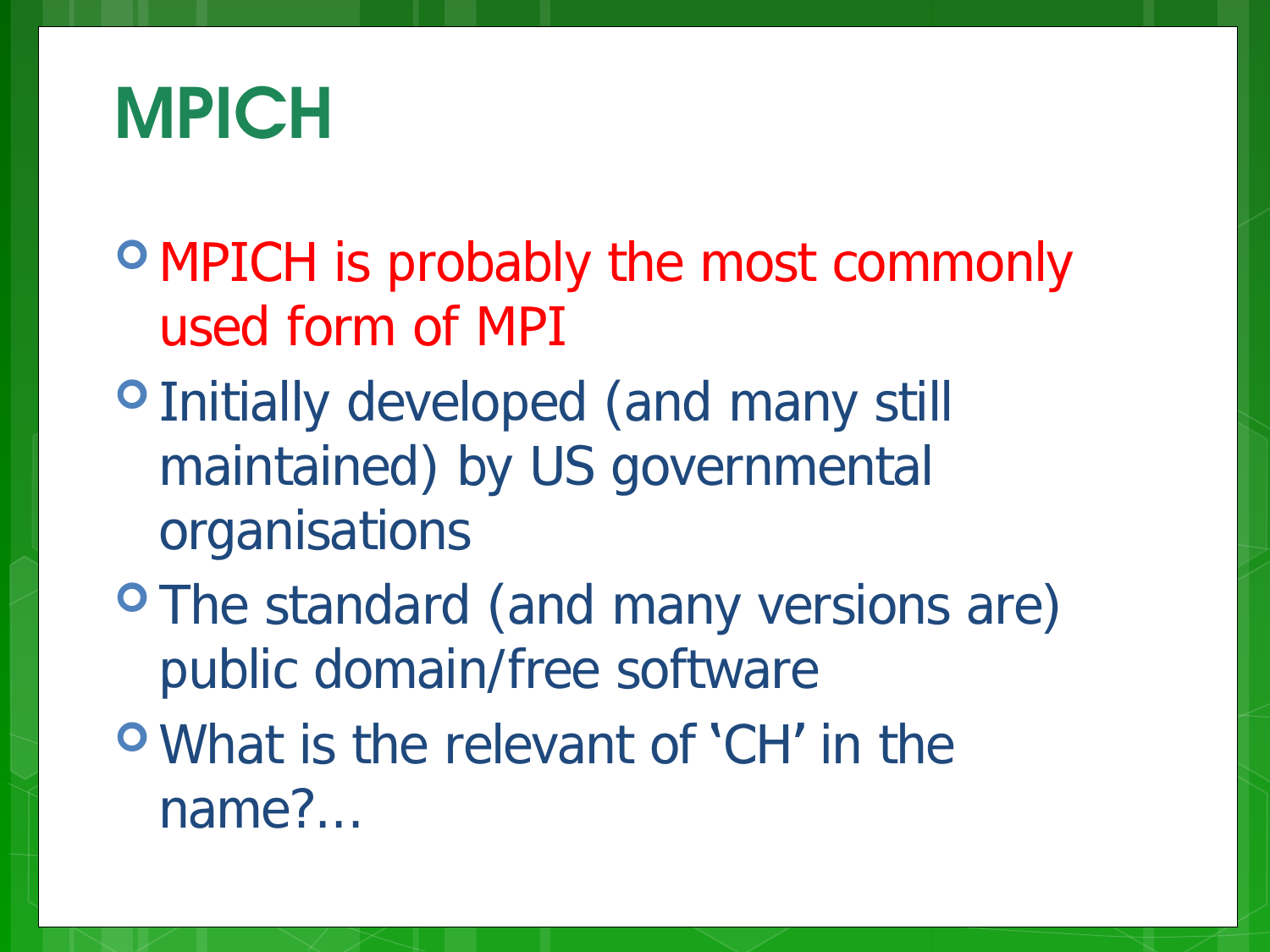

# MPICH
MPICH is probably the most commonly used form of MPI
Initially developed (and many still maintained) by US governmental organisations
The standard (and many versions are) public domain/free software
What is the relevant of ‘CH’ in the name?...